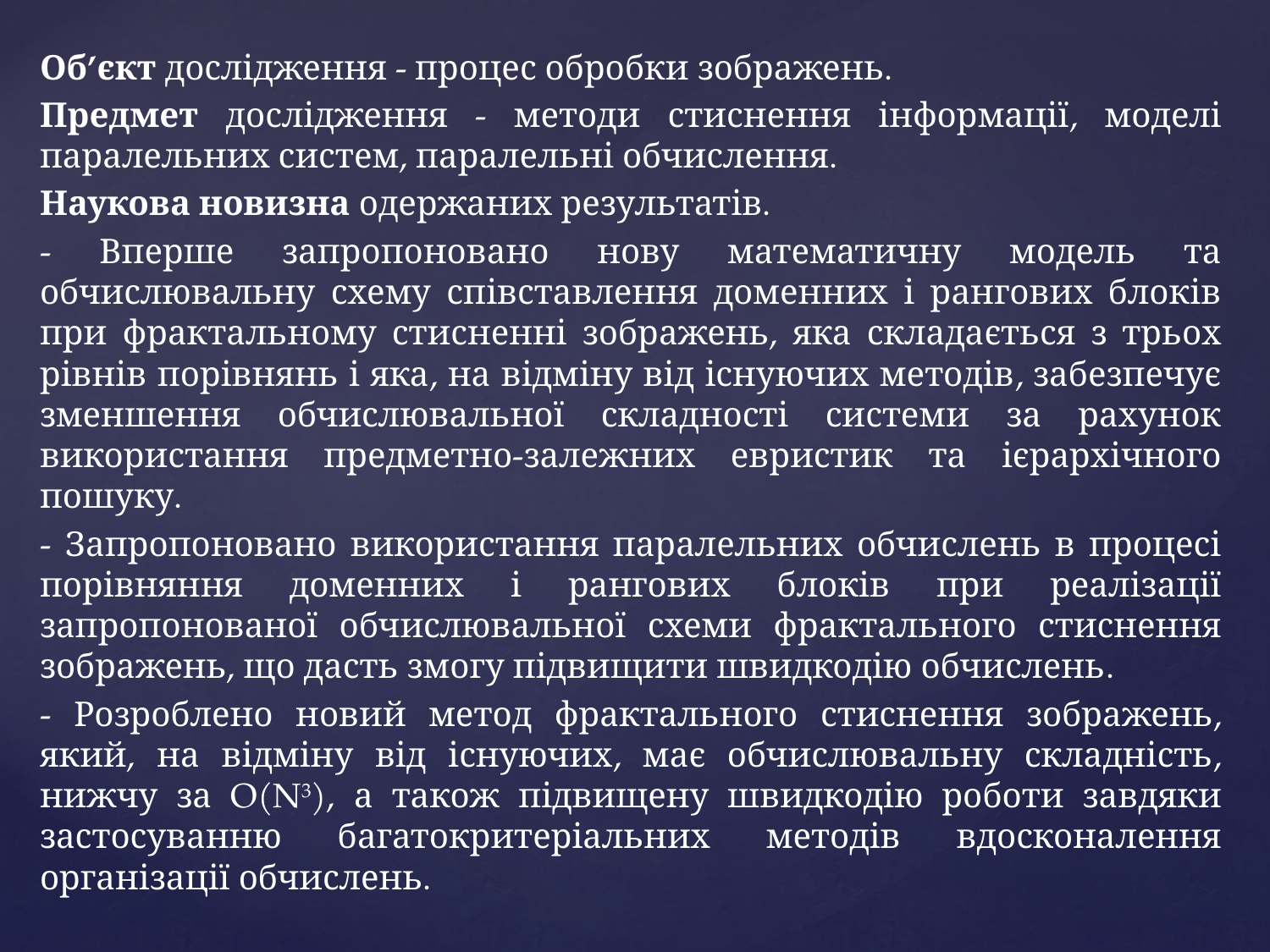

Об’єкт дослідження - процес обробки зображень.
	Предмет дослідження - методи стиснення інформації, моделі паралельних систем, паралельні обчислення.
	Наукова новизна одержаних результатів.
- Вперше запропоновано нову математичну модель та обчислювальну схему співставлення доменних і рангових блоків при фрактальному стисненні зображень, яка складається з трьох рівнів порівнянь і яка, на відміну від існуючих методів, забезпечує зменшення обчислювальної складності системи за рахунок використання предметно-залежних евристик та ієрархічного пошуку.
- Запропоновано використання паралельних обчислень в процесі порівняння доменних і рангових блоків при реалізації запропонованої обчислювальної схеми фрактального стиснення зображень, що дасть змогу підвищити швидкодію обчислень.
- Розроблено новий метод фрактального стиснення зображень, який, на відміну від існуючих, має обчислювальну складність, нижчу за O(N3), а також підвищену швидкодію роботи завдяки застосуванню багатокритеріальних методів вдосконалення організації обчислень.